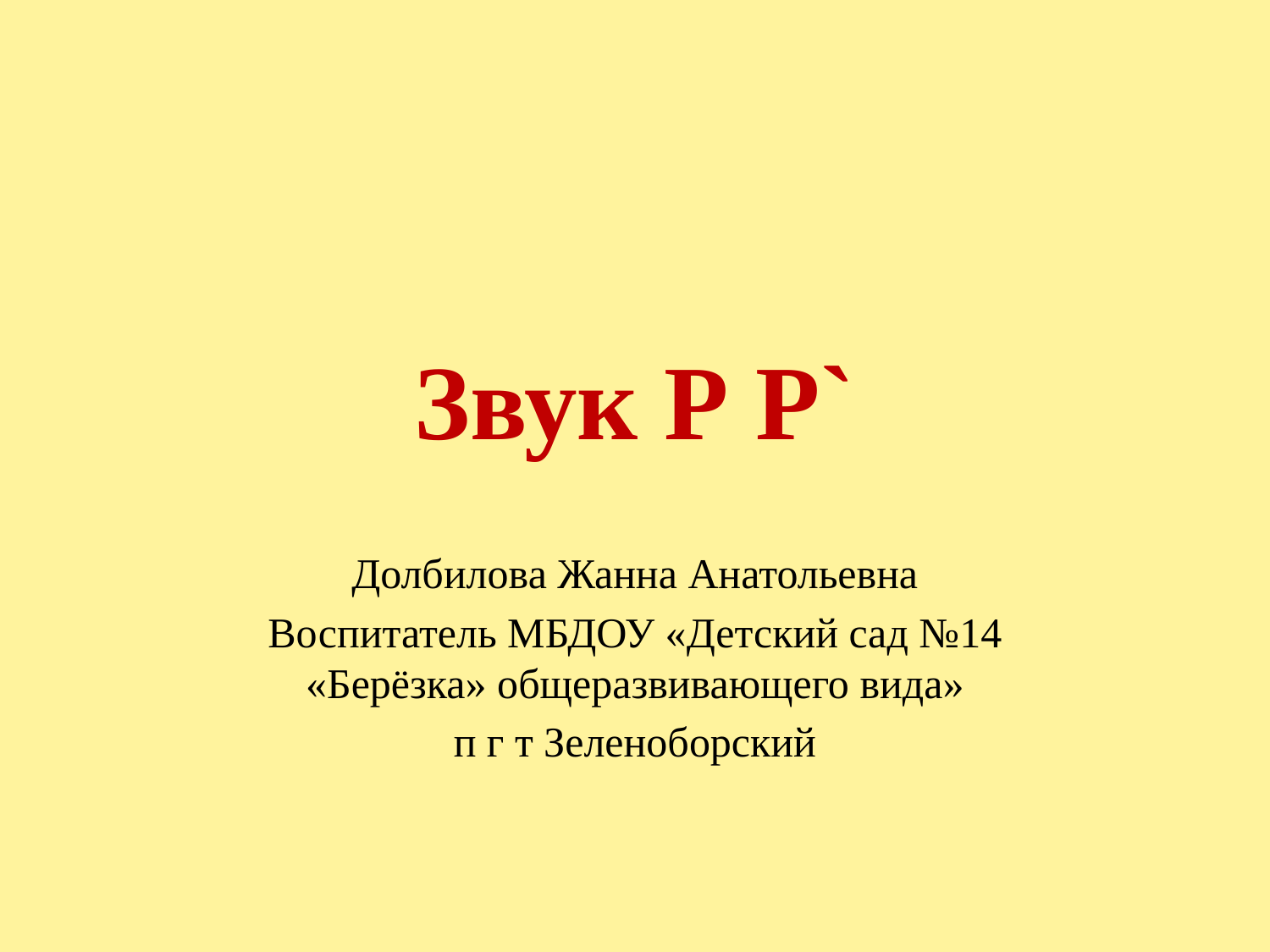

# Звук Р Р`
Долбилова Жанна Анатольевна
Воспитатель МБДОУ «Детский сад №14 «Берёзка» общеразвивающего вида»
п г т Зеленоборский